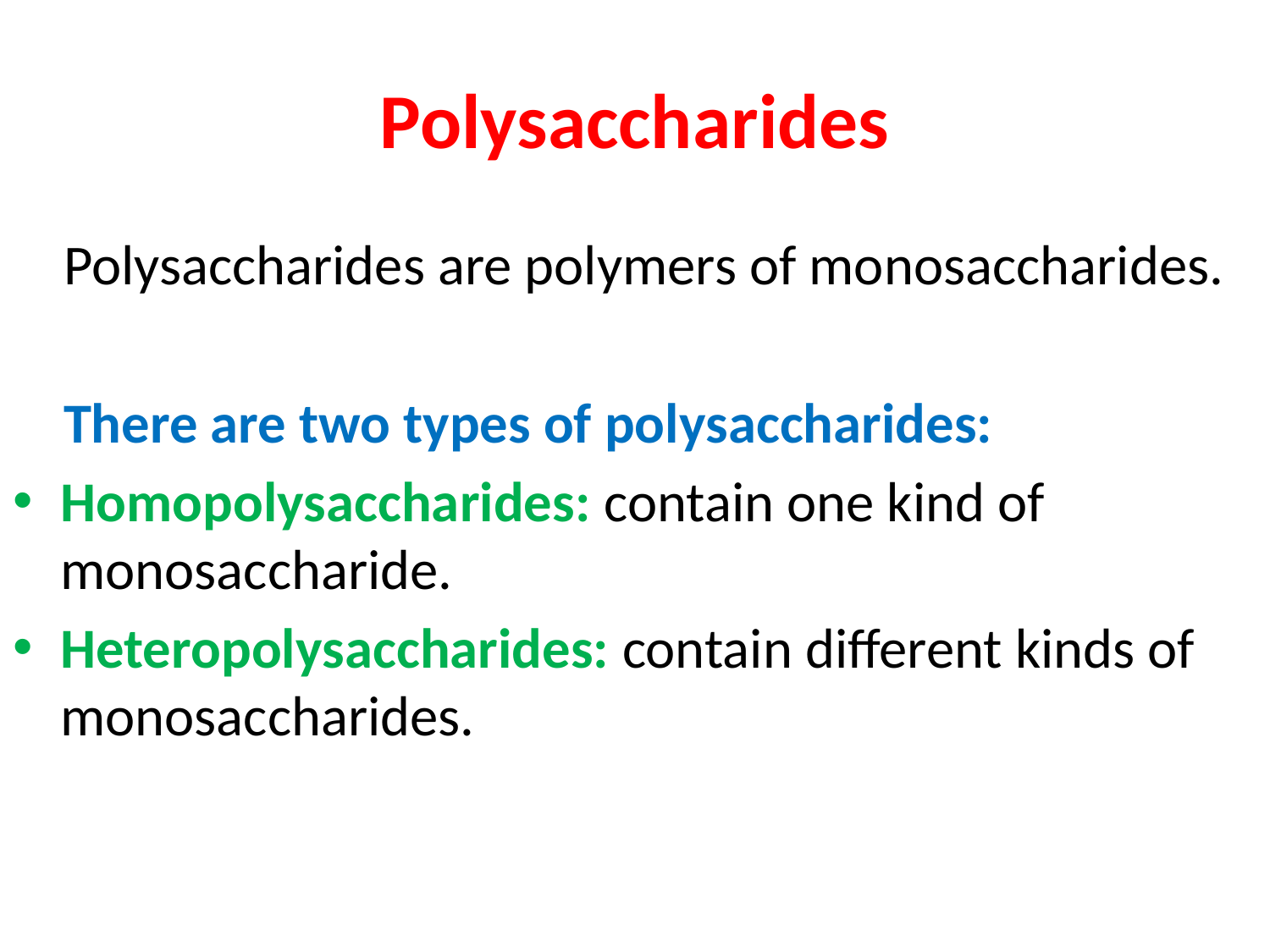

# Polysaccharides
    Polysaccharides are polymers of monosaccharides.

    There are two types of polysaccharides:
Homopolysaccharides: contain one kind of monosaccharide.
Heteropolysaccharides: contain different kinds of monosaccharides.